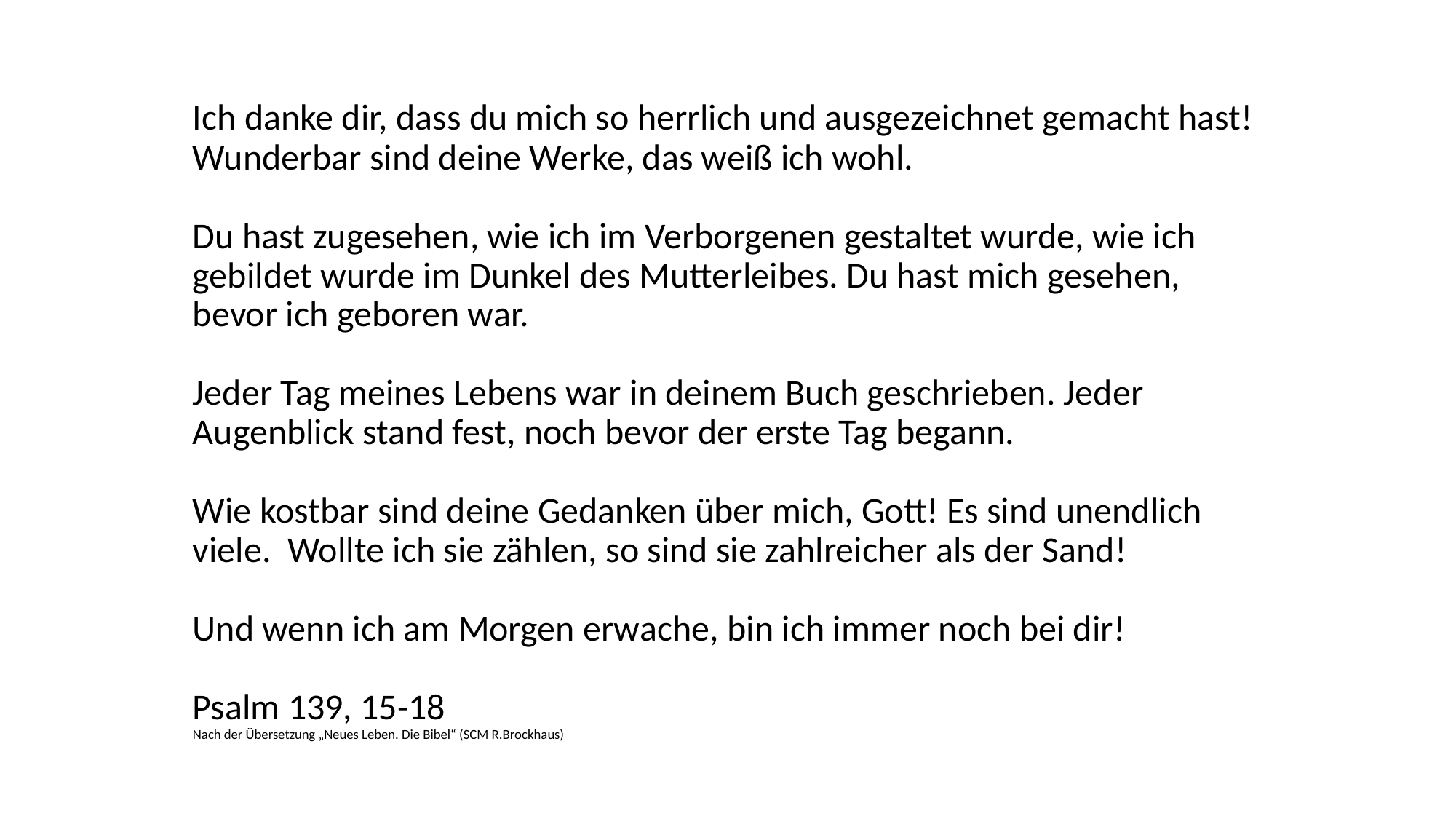

# Ich danke dir, dass du mich so herrlich und ausgezeichnet gemacht hast! Wunderbar sind deine Werke, das weiß ich wohl. Du hast zugesehen, wie ich im Verborgenen gestaltet wurde, wie ich gebildet wurde im Dunkel des Mutterleibes. Du hast mich gesehen, bevor ich geboren war. Jeder Tag meines Lebens war in deinem Buch geschrieben. Jeder Augenblick stand fest, noch bevor der erste Tag begann. Wie kostbar sind deine Gedanken über mich, Gott! Es sind unendlich viele.  Wollte ich sie zählen, so sind sie zahlreicher als der Sand! Und wenn ich am Morgen erwache, bin ich immer noch bei dir! Psalm 139, 15-18 Nach der Übersetzung „Neues Leben. Die Bibel“ (SCM R.Brockhaus)